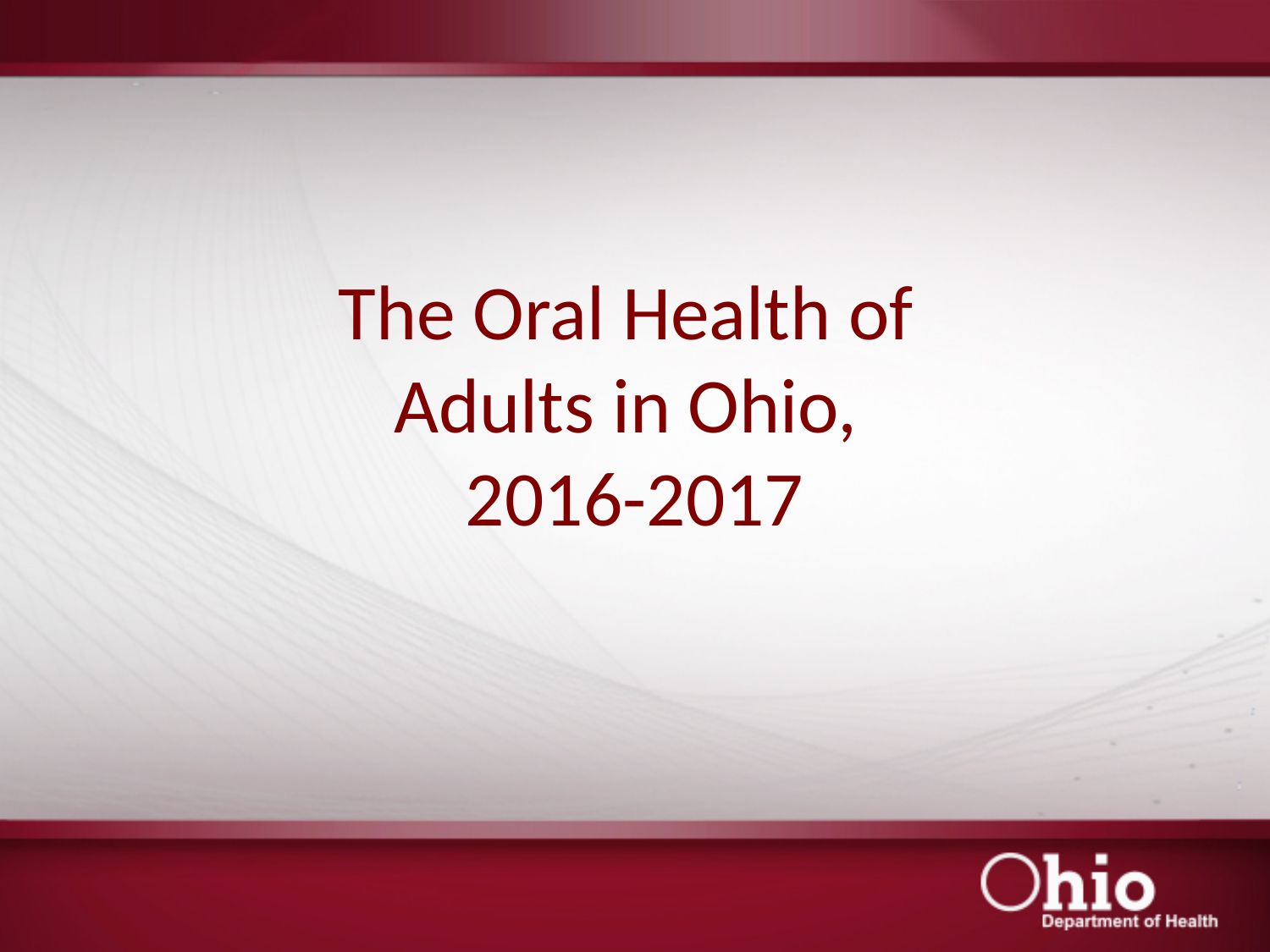

# The Oral Health of Adults in Ohio, 2016-2017